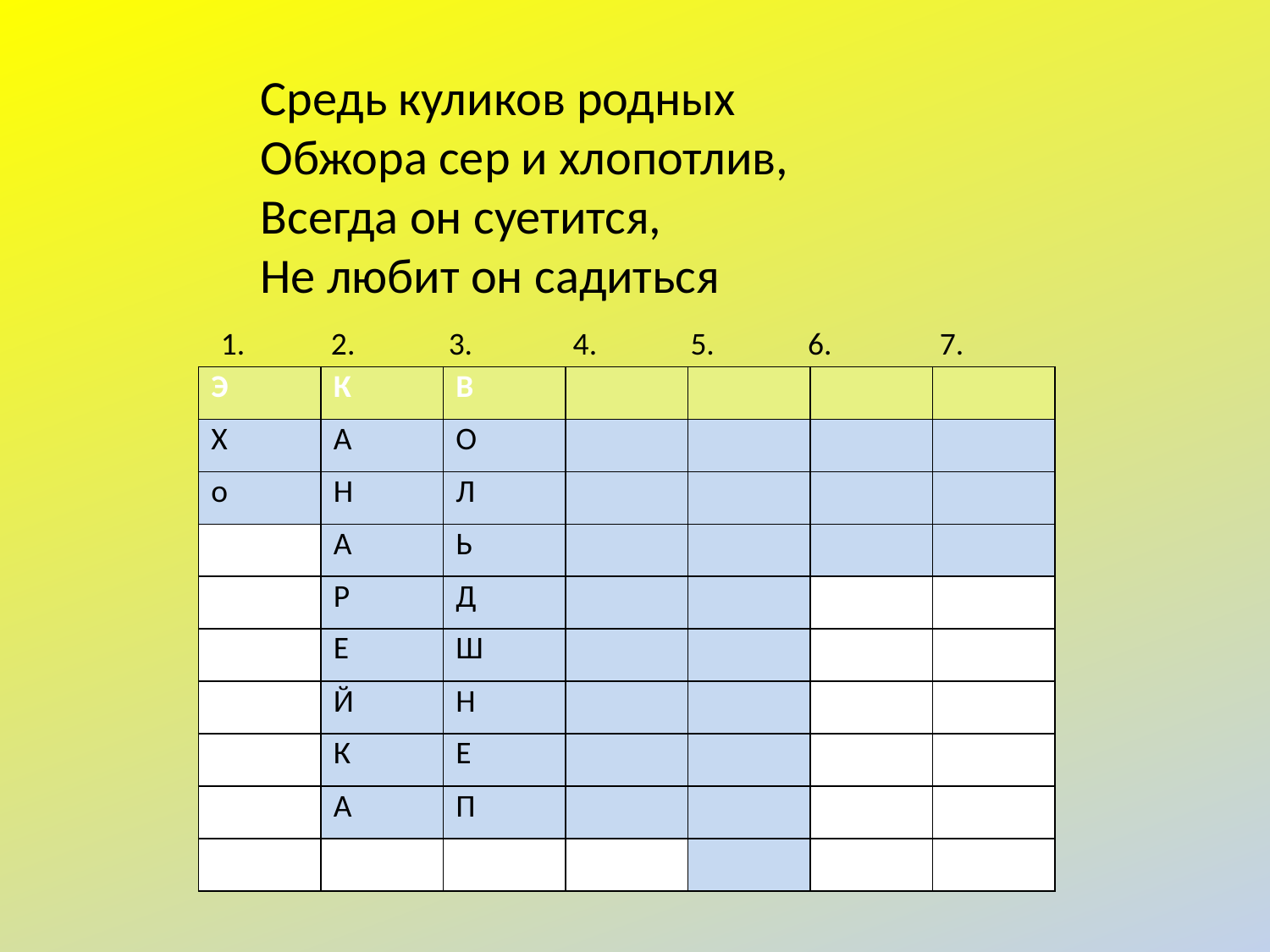

Средь куликов родных
Обжора сер и хлопотлив,
Всегда он суетится,
Не любит он садиться
1.            2.             3.              4.             5.             6.               7.
| Э | К | В |  |  |  |  |
| --- | --- | --- | --- | --- | --- | --- |
| Х | А | О |  |  |  |  |
| о | Н | Л |  |  |  |  |
|  | А | Ь |  |  |  |  |
|  | Р | Д |  |  |  |  |
|  | Е | Ш |  |  |  |  |
|  | Й | Н |  |  |  |  |
|  | К | Е |  |  |  |  |
|  | А | П |  |  |  |  |
|  |  |  |  |  |  |  |